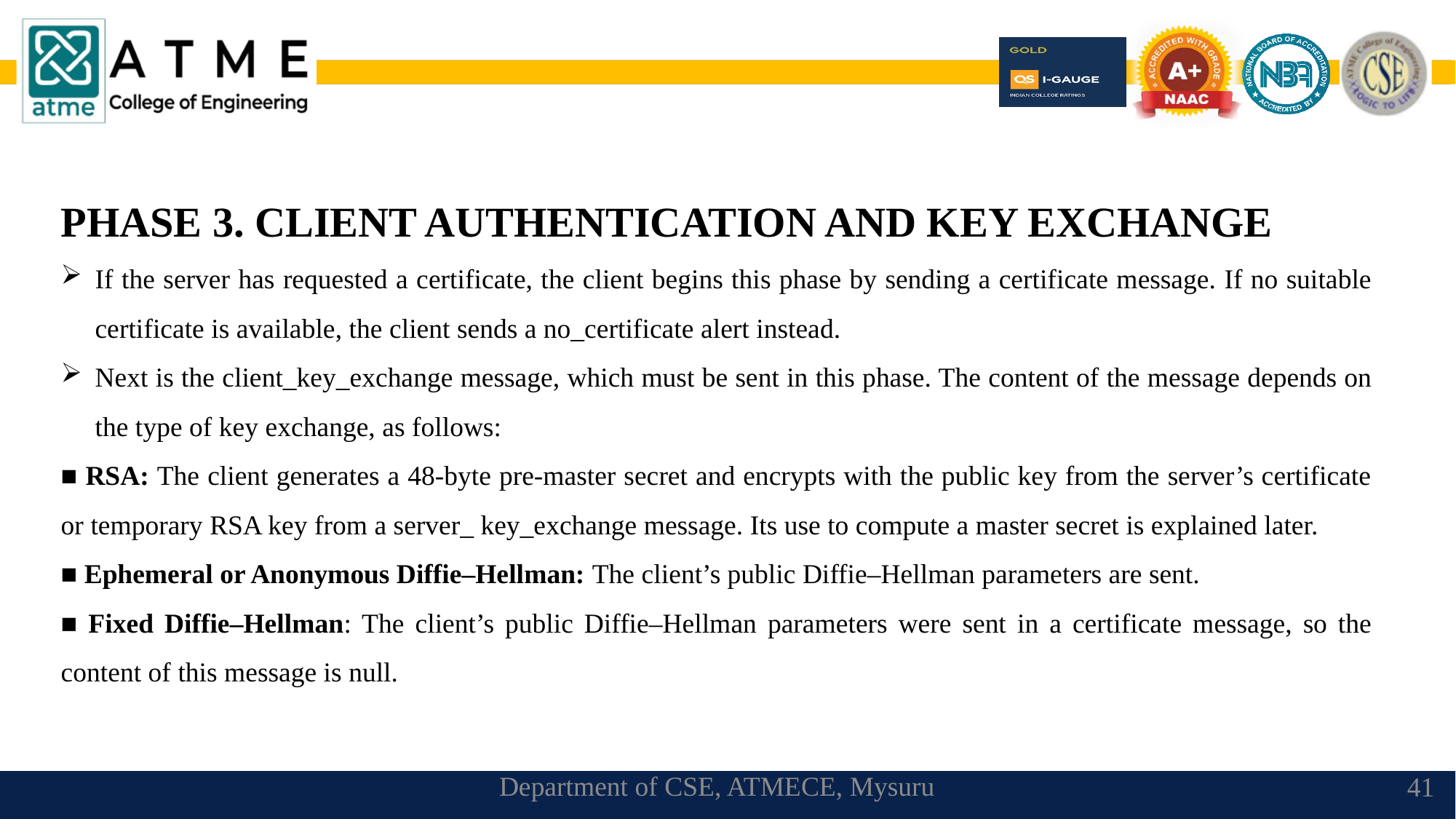

PHASE 3. CLIENT AUTHENTICATION AND KEY EXCHANGE
If the server has requested a certificate, the client begins this phase by sending a certificate message. If no suitable certificate is available, the client sends a no_certificate alert instead.
Next is the client_key_exchange message, which must be sent in this phase. The content of the message depends on the type of key exchange, as follows:
■ RSA: The client generates a 48-byte pre-master secret and encrypts with the public key from the server’s certificate or temporary RSA key from a server_ key_exchange message. Its use to compute a master secret is explained later.
■ Ephemeral or Anonymous Diffie–Hellman: The client’s public Diffie–Hellman parameters are sent.
■ Fixed Diffie–Hellman: The client’s public Diffie–Hellman parameters were sent in a certificate message, so the content of this message is null.
Department of CSE, ATMECE, Mysuru
41